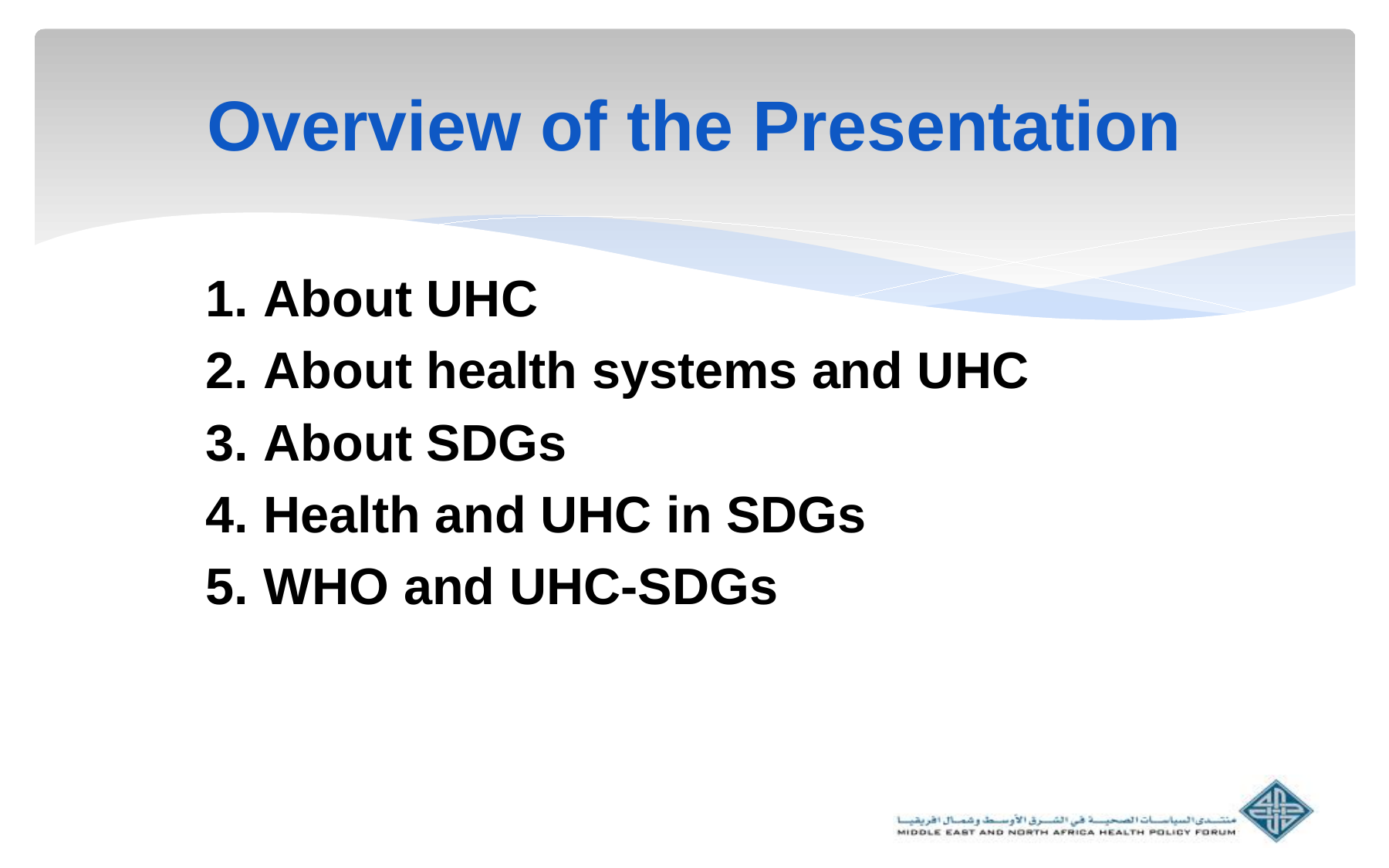

# Overview of the Presentation
About UHC
About health systems and UHC
About SDGs
Health and UHC in SDGs
WHO and UHC-SDGs